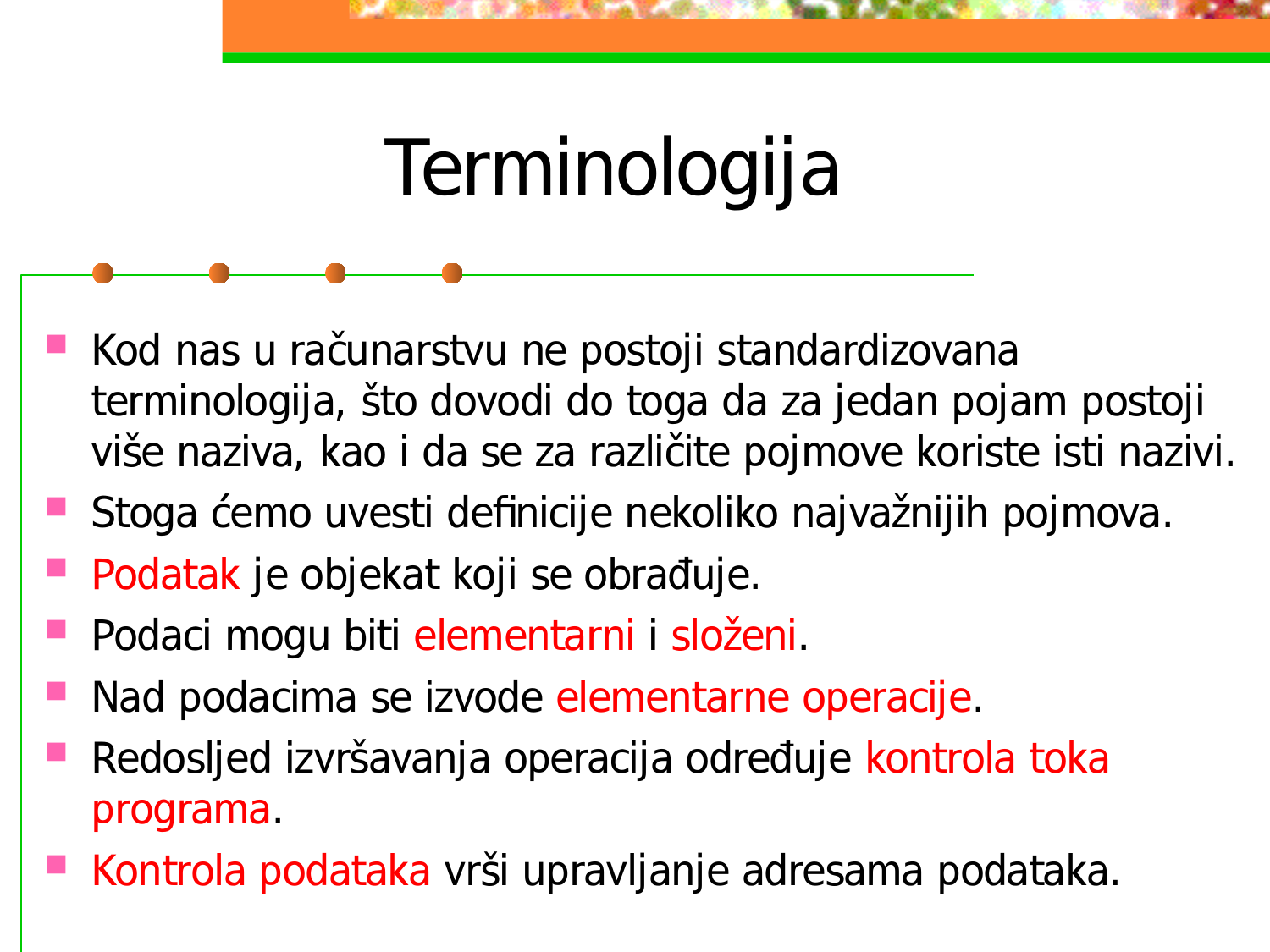

# Terminologija
Kod nas u računarstvu ne postoji standardizovana terminologija, što dovodi do toga da za jedan pojam postoji više naziva, kao i da se za različite pojmove koriste isti nazivi.
Stoga ćemo uvesti definicije nekoliko najvažnijih pojmova.
Podatak je objekat koji se obrađuje.
Podaci mogu biti elementarni i složeni.
Nad podacima se izvode elementarne operacije.
Redosljed izvršavanja operacija određuje kontrola toka programa.
Kontrola podataka vrši upravljanje adresama podataka.